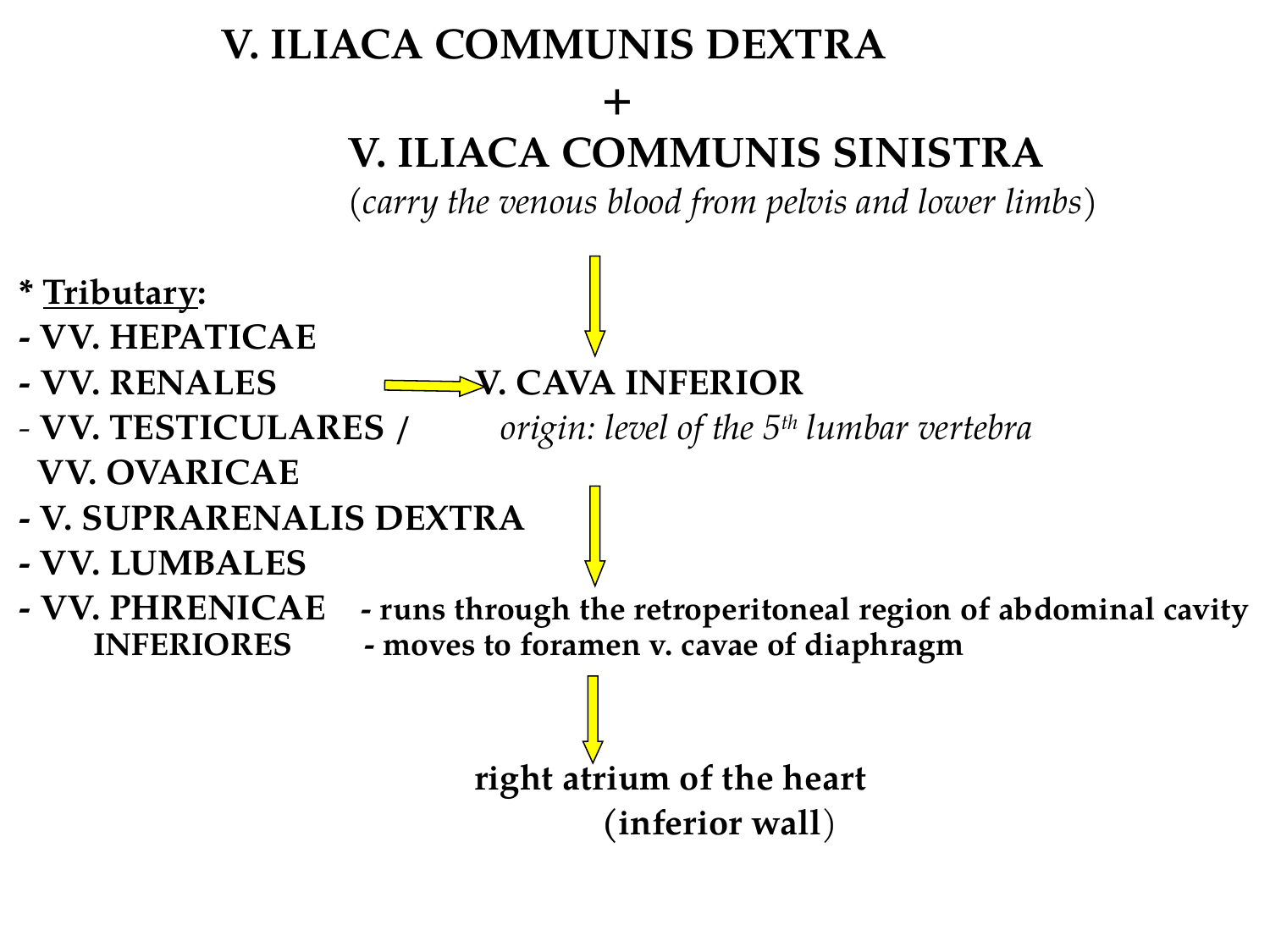

V. ILIACA COMMUNIS DEXTRA
					+
			V. ILIACA COMMUNIS SINISTRA
			(carry the venous blood from pelvis and lower limbs)

* Tributary:
- VV. HEPATICAE
- VV. RENALES       		V. CAVA INFERIOR
- VV. TESTICULARES /          origin: level of the 5th lumbar vertebra
  VV. OVARICAE
- V. SUPRARENALIS DEXTRA
- VV. LUMBALES
- VV. PHRENICAE    - runs through the retroperitoneal region of abdominal cavity INFERIORES         - moves to foramen v. cavae of diaphragm

				right atrium of the heart
					(inferior wall)